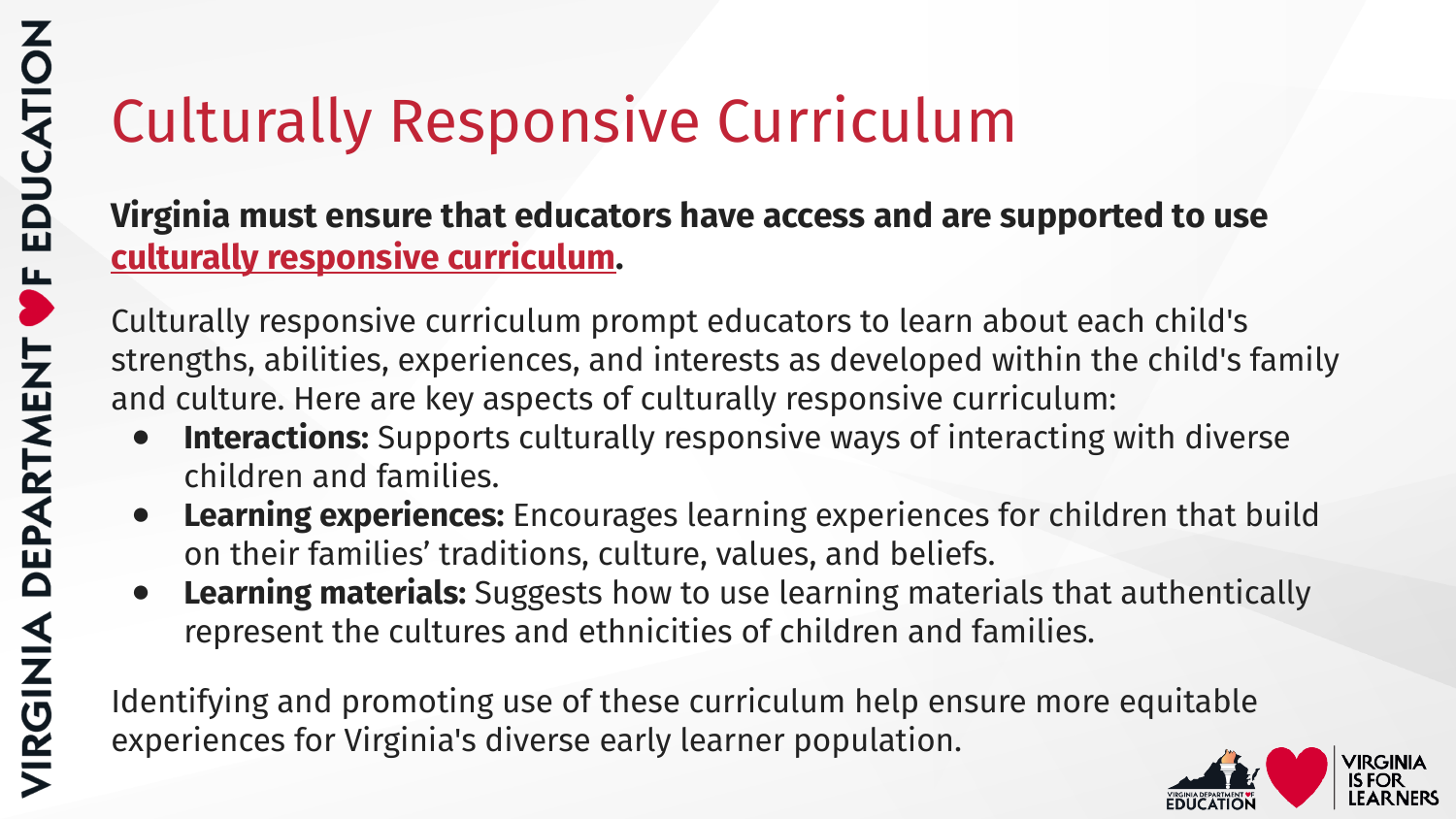

# Culturally Responsive Curriculum
Virginia must ensure that educators have access and are supported to use culturally responsive curriculum.
Culturally responsive curriculum prompt educators to learn about each child's strengths, abilities, experiences, and interests as developed within the child's family and culture. Here are key aspects of culturally responsive curriculum:
Interactions: Supports culturally responsive ways of interacting with diverse children and families.
Learning experiences: Encourages learning experiences for children that build on their families’ traditions, culture, values, and beliefs.
Learning materials: Suggests how to use learning materials that authentically represent the cultures and ethnicities of children and families.

Identifying and promoting use of these curriculum help ensure more equitable experiences for Virginia's diverse early learner population.